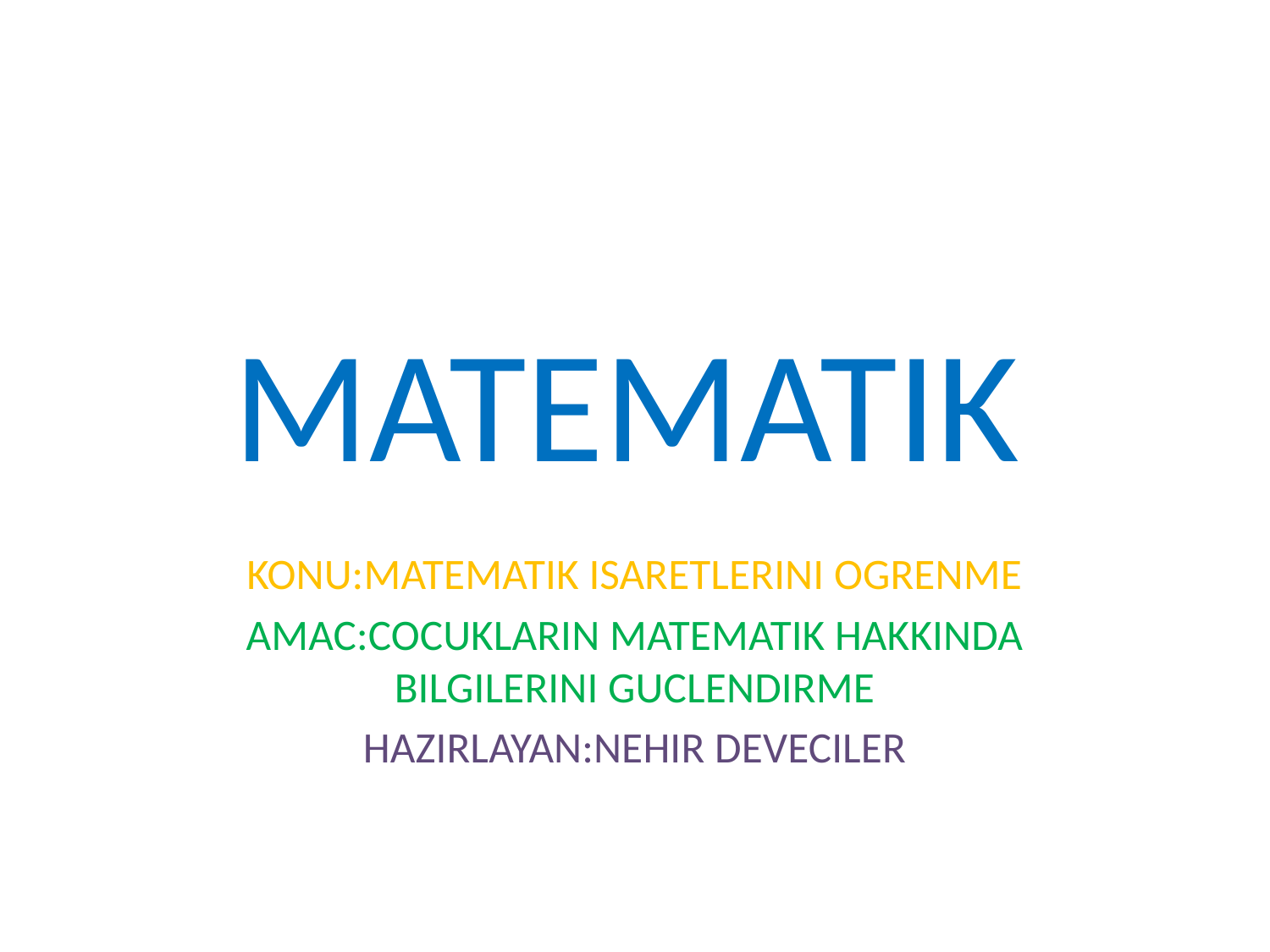

# MATEMATIK
KONU:MATEMATIK ISARETLERINI OGRENME
AMAC:COCUKLARIN MATEMATIK HAKKINDA BILGILERINI GUCLENDIRME
HAZIRLAYAN:NEHIR DEVECILER